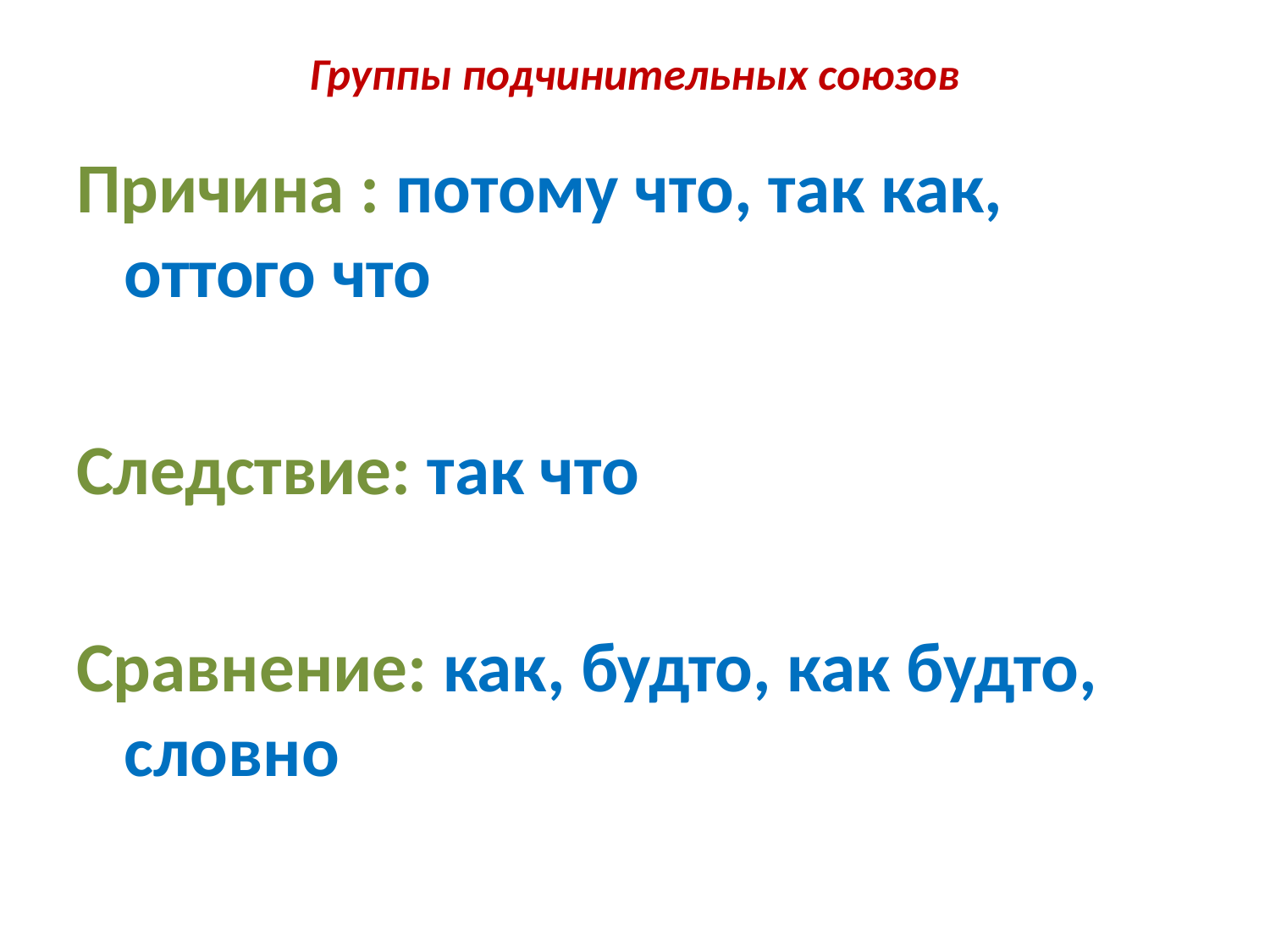

# Группы подчинительных союзов
Причина : потому что, так как, оттого что

Следствие: так что

Сравнение: как, будто, как будто, словно